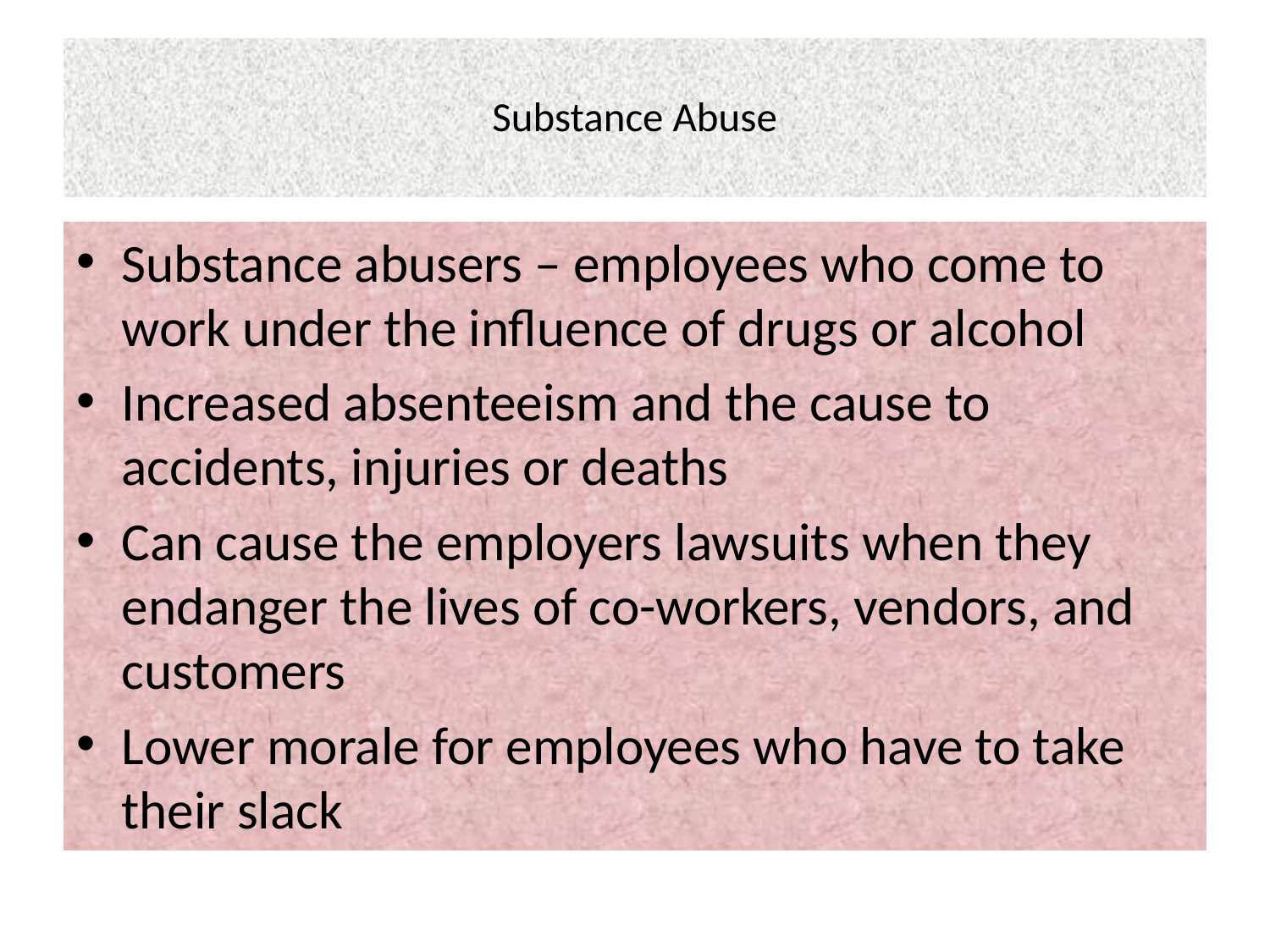

# Substance Abuse
Substance abusers – employees who come to work under the influence of drugs or alcohol
Increased absenteeism and the cause to accidents, injuries or deaths
Can cause the employers lawsuits when they endanger the lives of co-workers, vendors, and customers
Lower morale for employees who have to take their slack